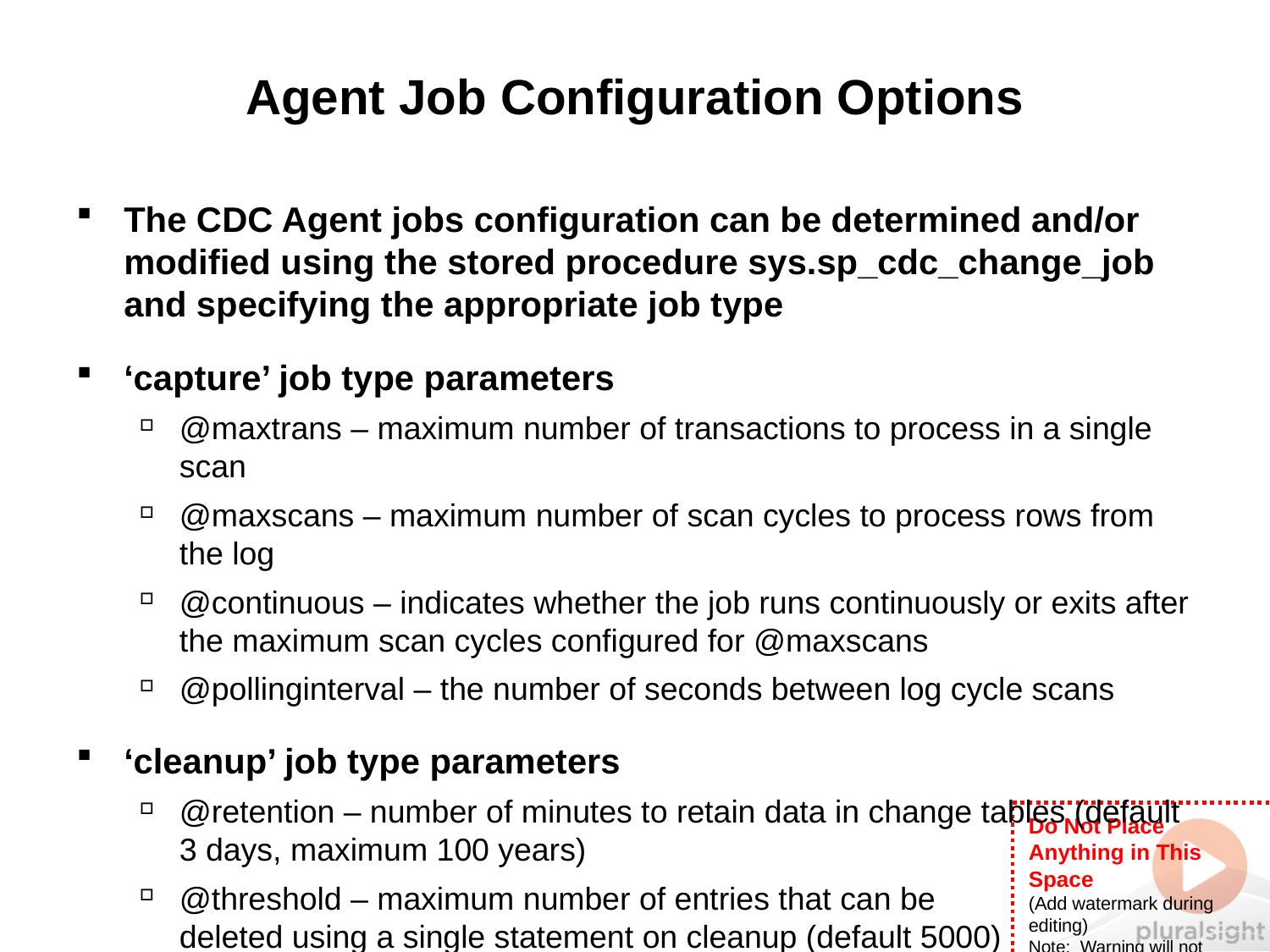

# Agent Job Configuration Options
The CDC Agent jobs configuration can be determined and/or modified using the stored procedure sys.sp_cdc_change_job and specifying the appropriate job type
‘capture’ job type parameters
@maxtrans – maximum number of transactions to process in a single scan
@maxscans – maximum number of scan cycles to process rows from the log
@continuous – indicates whether the job runs continuously or exits after the maximum scan cycles configured for @maxscans
@pollinginterval – the number of seconds between log cycle scans
‘cleanup’ job type parameters
@retention – number of minutes to retain data in change tables (default 3 days, maximum 100 years)
@threshold – maximum number of entries that can be
deleted using a single statement on cleanup (default 5000)